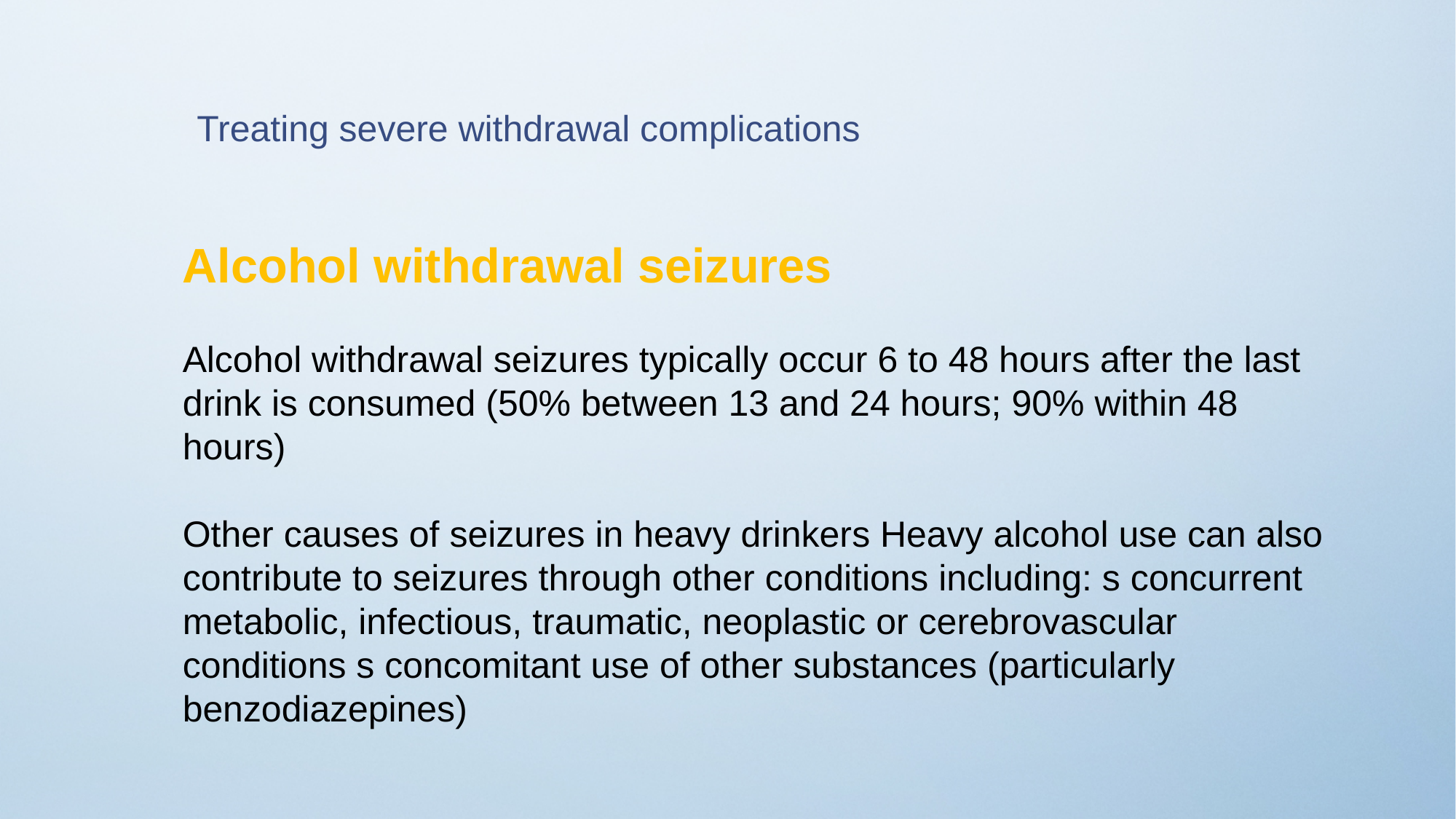

Treating severe withdrawal complications
Alcohol withdrawal seizures

Alcohol withdrawal seizures typically occur 6 to 48 hours after the last drink is consumed (50% between 13 and 24 hours; 90% within 48 hours)

Other causes of seizures in heavy drinkers Heavy alcohol use can also contribute to seizures through other conditions including: s concurrent metabolic, infectious, traumatic, neoplastic or cerebrovascular conditions s concomitant use of other substances (particularly benzodiazepines)